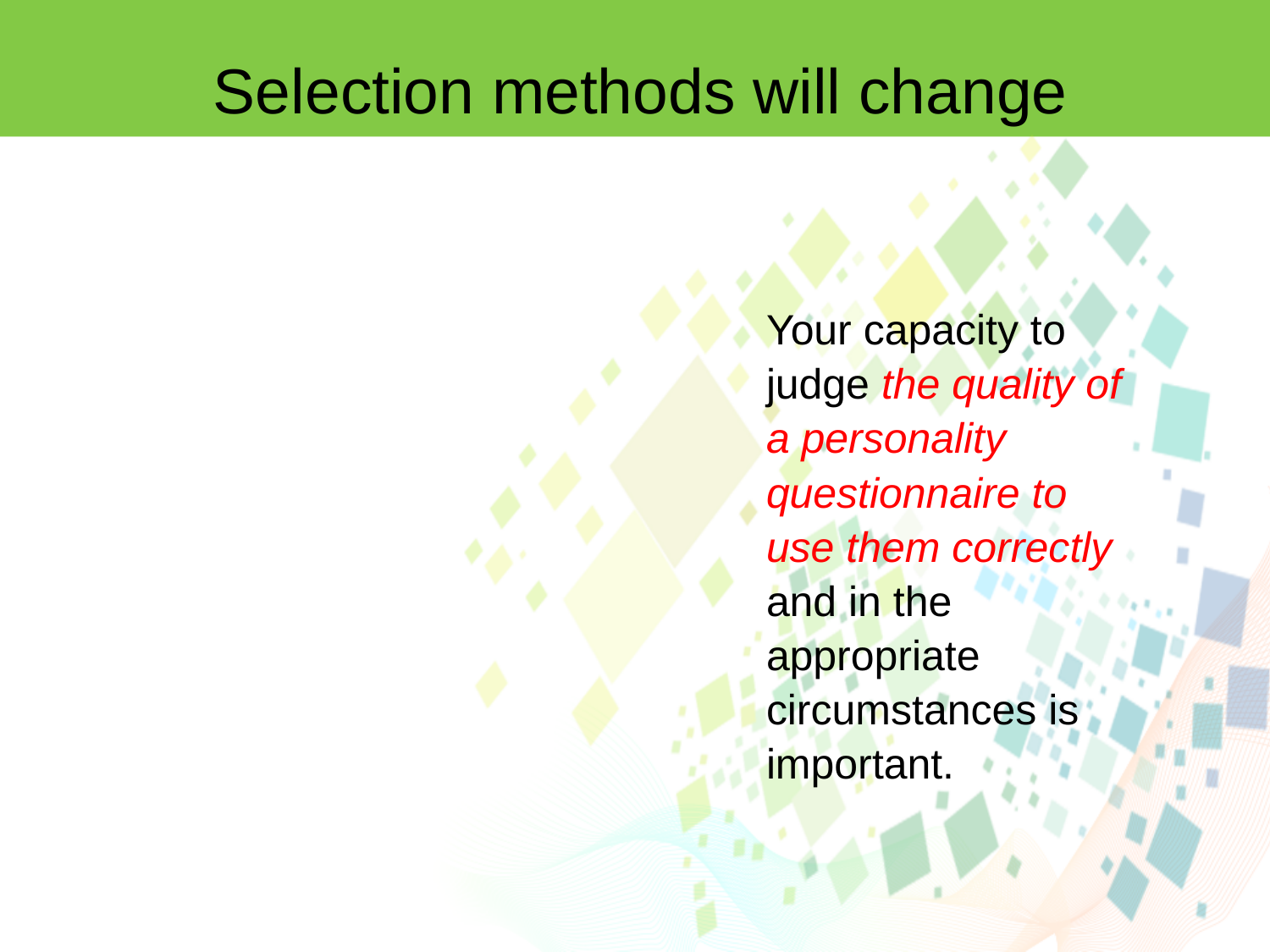

Selection methods will change
Your capacity to judge the quality of a personality questionnaire to use them correctly and in the appropriate circumstances is important.